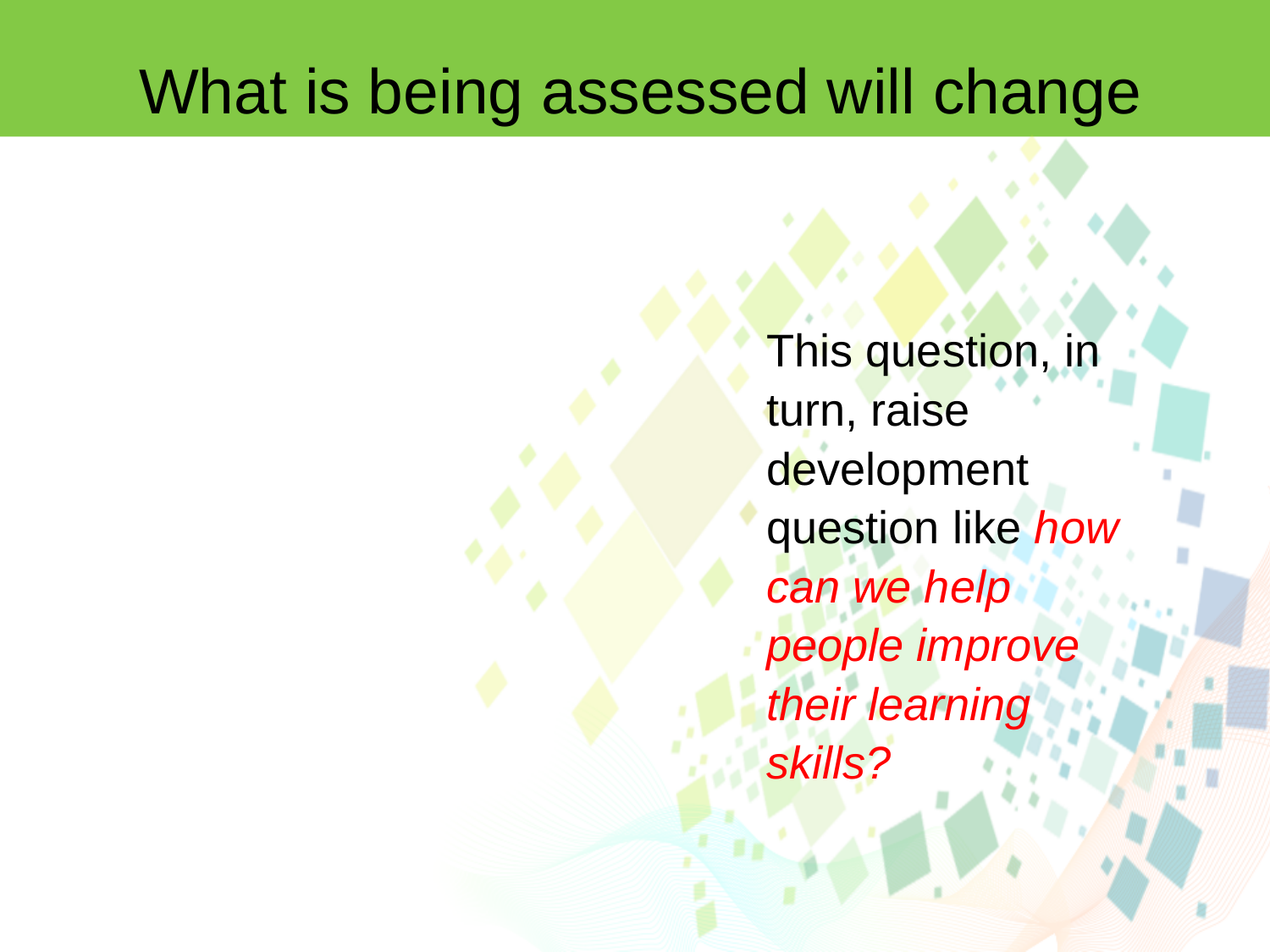

What is being assessed will change
This question, in turn, raise development question like how can we help people improve their learning skills?